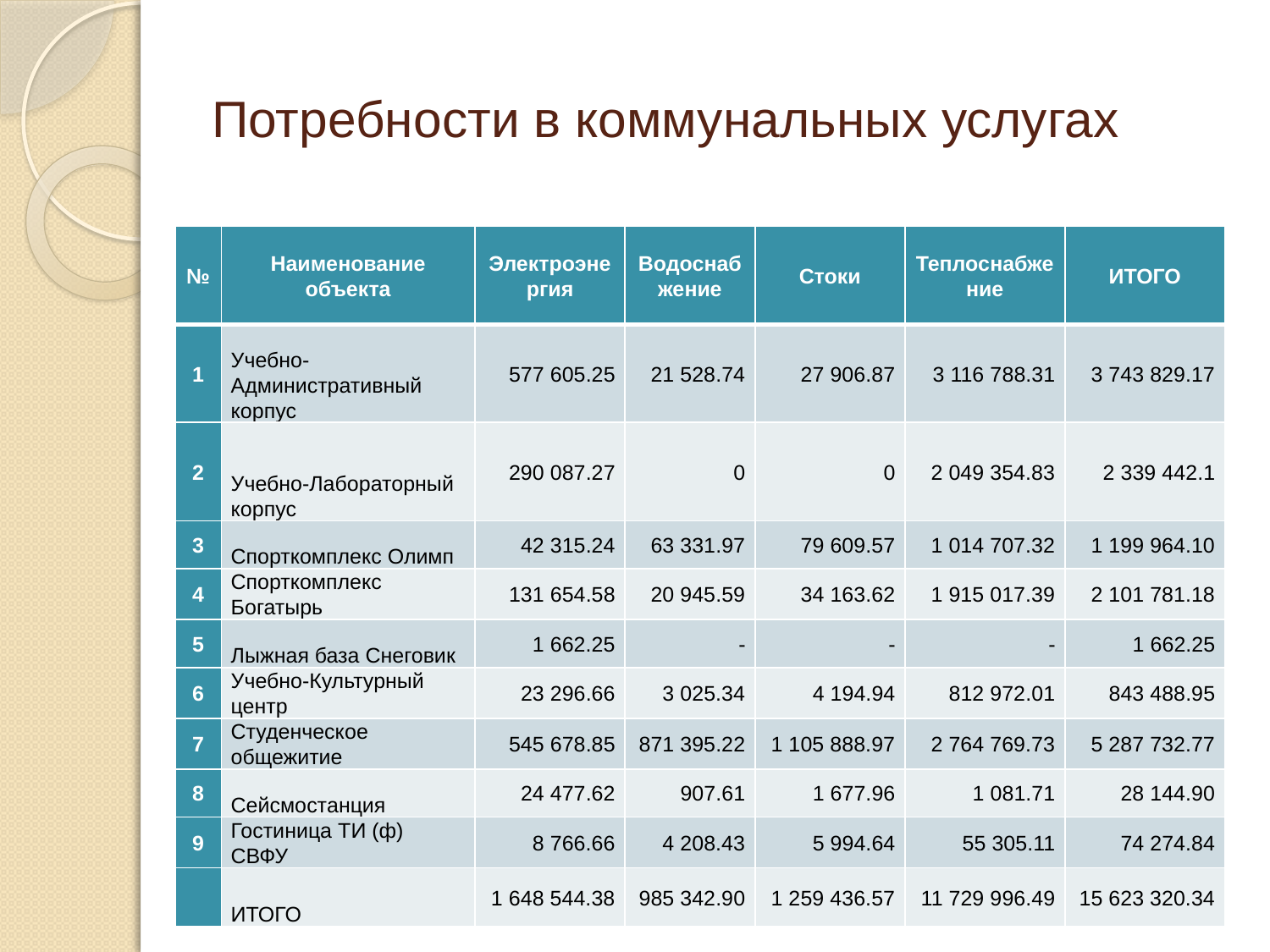

# Потребности в коммунальных услугах
| № | Наименование объекта | Электроэнергия | Водоснабжение | Стоки | Теплоснабжение | ИТОГО |
| --- | --- | --- | --- | --- | --- | --- |
| 1 | Учебно-Административный корпус | 577 605.25 | 21 528.74 | 27 906.87 | 3 116 788.31 | 3 743 829.17 |
| 2 | Учебно-Лабораторный корпус | 290 087.27 | 0 | 0 | 2 049 354.83 | 2 339 442.1 |
| 3 | Спорткомплекс Олимп | 42 315.24 | 63 331.97 | 79 609.57 | 1 014 707.32 | 1 199 964.10 |
| 4 | Спорткомплекс Богатырь | 131 654.58 | 20 945.59 | 34 163.62 | 1 915 017.39 | 2 101 781.18 |
| 5 | Лыжная база Снеговик | 1 662.25 | - | - | - | 1 662.25 |
| 6 | Учебно-Культурный центр | 23 296.66 | 3 025.34 | 4 194.94 | 812 972.01 | 843 488.95 |
| 7 | Студенческое общежитие | 545 678.85 | 871 395.22 | 1 105 888.97 | 2 764 769.73 | 5 287 732.77 |
| 8 | Сейсмостанция | 24 477.62 | 907.61 | 1 677.96 | 1 081.71 | 28 144.90 |
| 9 | Гостиница ТИ (ф) СВФУ | 8 766.66 | 4 208.43 | 5 994.64 | 55 305.11 | 74 274.84 |
|  | ИТОГО | 1 648 544.38 | 985 342.90 | 1 259 436.57 | 11 729 996.49 | 15 623 320.34 |